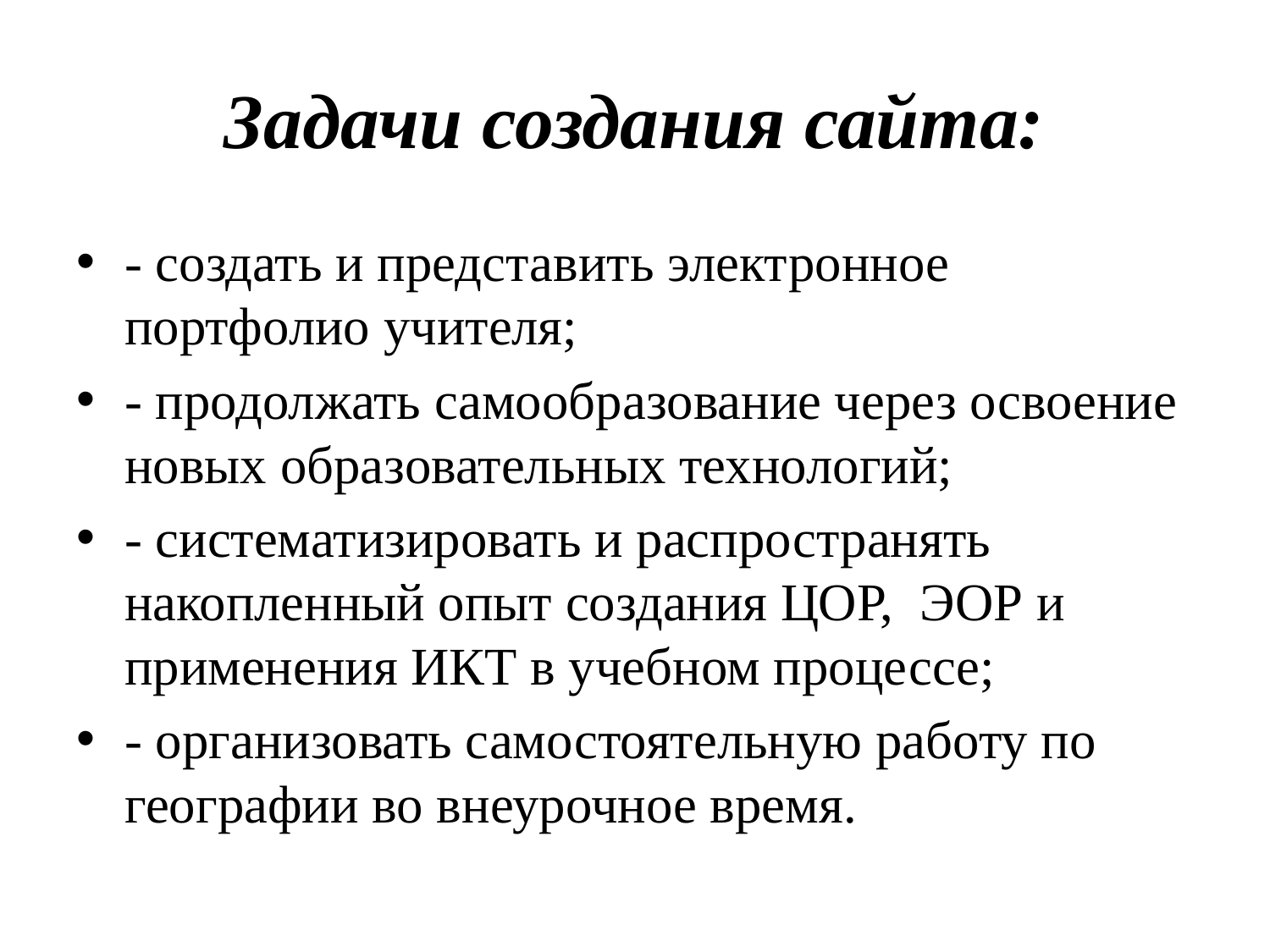

# Задачи создания сайта:
- создать и представить электронное портфолио учителя;
- продолжать самообразование через освоение новых образовательных технологий;
- систематизировать и распространять накопленный опыт создания ЦОР,  ЭОР и применения ИКТ в учебном процессе;
- организовать самостоятельную работу по географии во внеурочное время.